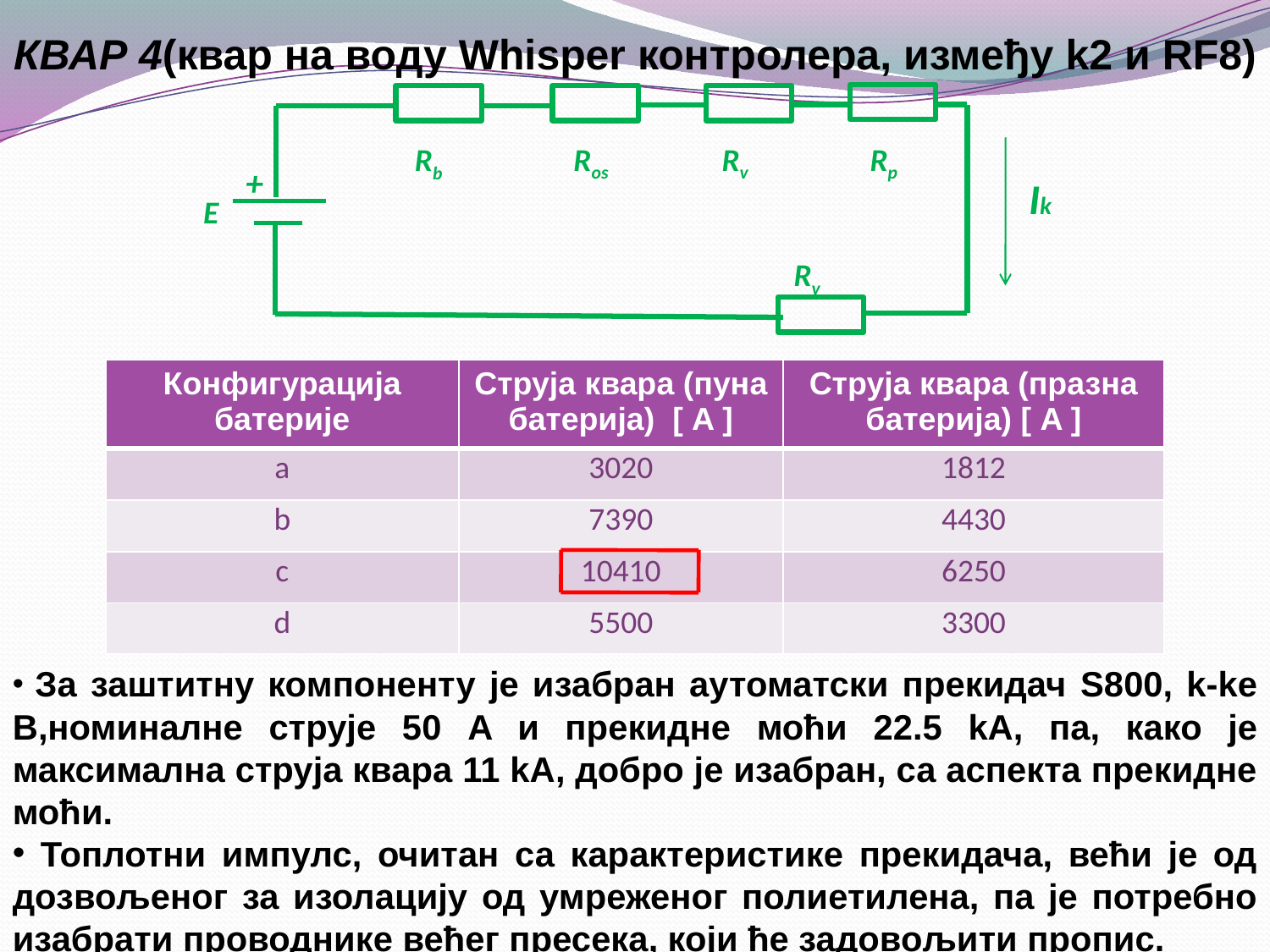

КВАР 4(квар на воду Whisper контролера, између k2 и RF8)

Rv

Rb
Ros
Rv
Rp
+
Ik
E
| Конфигурација батерије | Струја квара (пуна батерија) [ A ] | Струја квара (празна батерија) [ A ] |
| --- | --- | --- |
| a | 3020 | 1812 |
| b | 7390 | 4430 |
| c | 10410 | 6250 |
| d | 5500 | 3300 |
 За заштитну компоненту је изабран аутоматски прекидач S800, k-ke B,номиналне струје 50 A и прекидне моћи 22.5 kA, па, како је максимална струја квара 11 kA, добро је изабран, са аспекта прекидне моћи.
 Топлотни импулс, очитан са карактеристике прекидача, већи је од дозвољеног за изолацију од умреженог полиетилена, па је потребно изабрати проводнике већег пресека, који ће задовољити пропис.